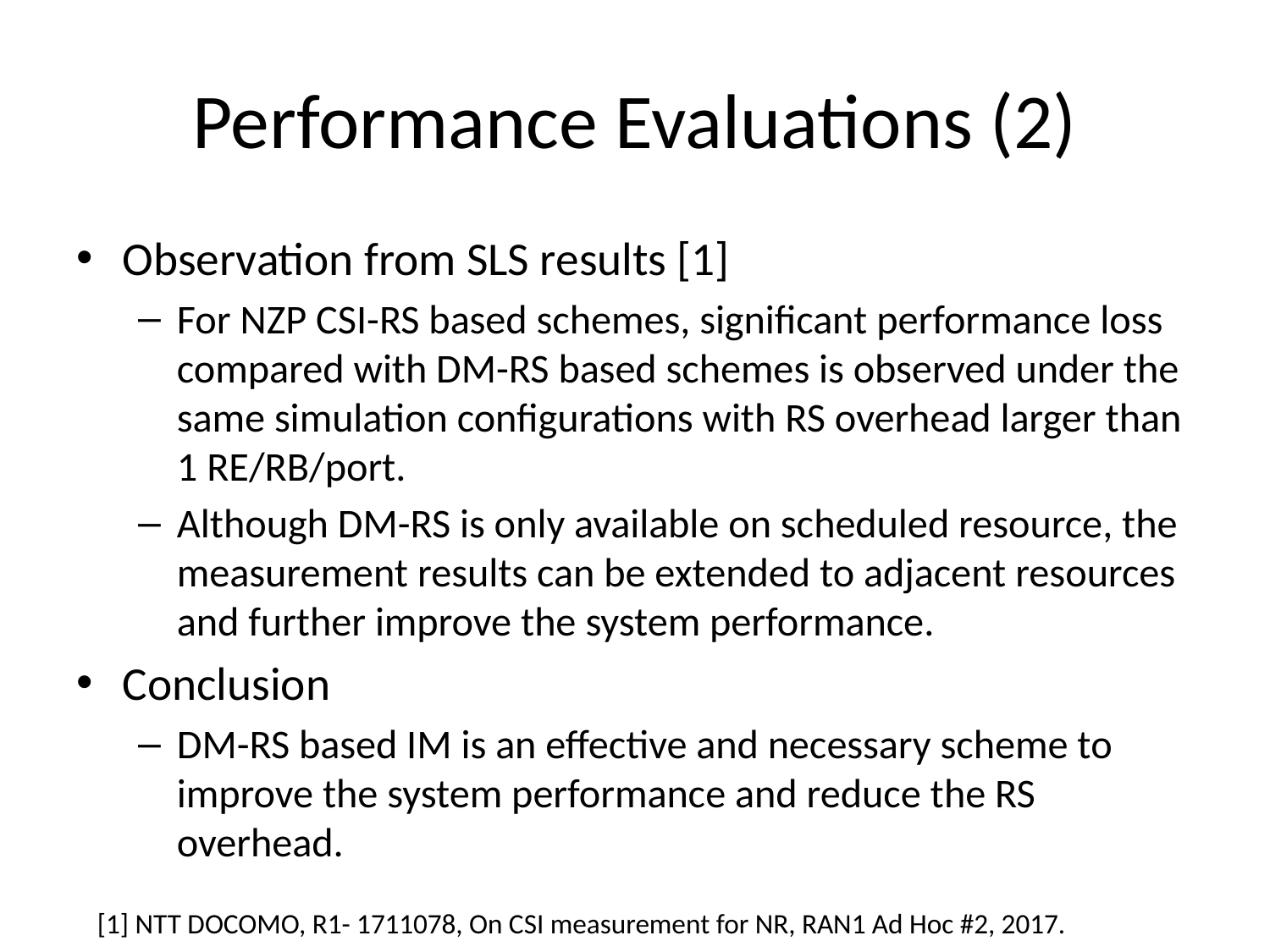

# Performance Evaluations (2)
Observation from SLS results [1]
For NZP CSI-RS based schemes, significant performance loss compared with DM-RS based schemes is observed under the same simulation configurations with RS overhead larger than 1 RE/RB/port.
Although DM-RS is only available on scheduled resource, the measurement results can be extended to adjacent resources and further improve the system performance.
Conclusion
DM-RS based IM is an effective and necessary scheme to improve the system performance and reduce the RS overhead.
[1] NTT DOCOMO, R1- 1711078, On CSI measurement for NR, RAN1 Ad Hoc #2, 2017.